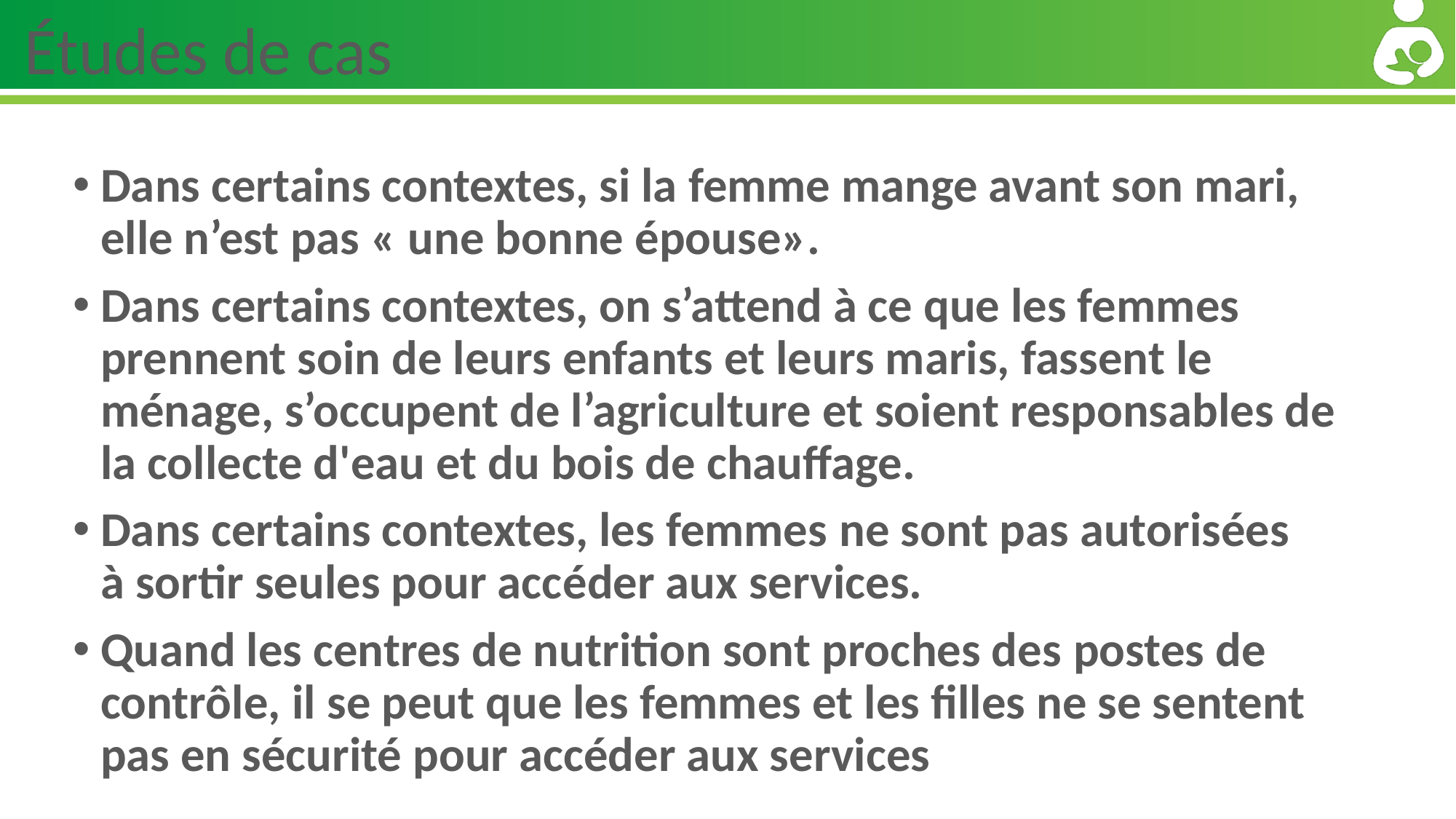

# Études de cas
Dans certains contextes, si la femme mange avant son mari, elle n’est pas « une bonne épouse».
Dans certains contextes, on s’attend à ce que les femmes prennent soin de leurs enfants et leurs maris, fassent le ménage, s’occupent de l’agriculture et soient responsables de la collecte d'eau et du bois de chauffage.
Dans certains contextes, les femmes ne sont pas autorisées à sortir seules pour accéder aux services.
Quand les centres de nutrition sont proches des postes de contrôle, il se peut que les femmes et les filles ne se sentent pas en sécurité pour accéder aux services